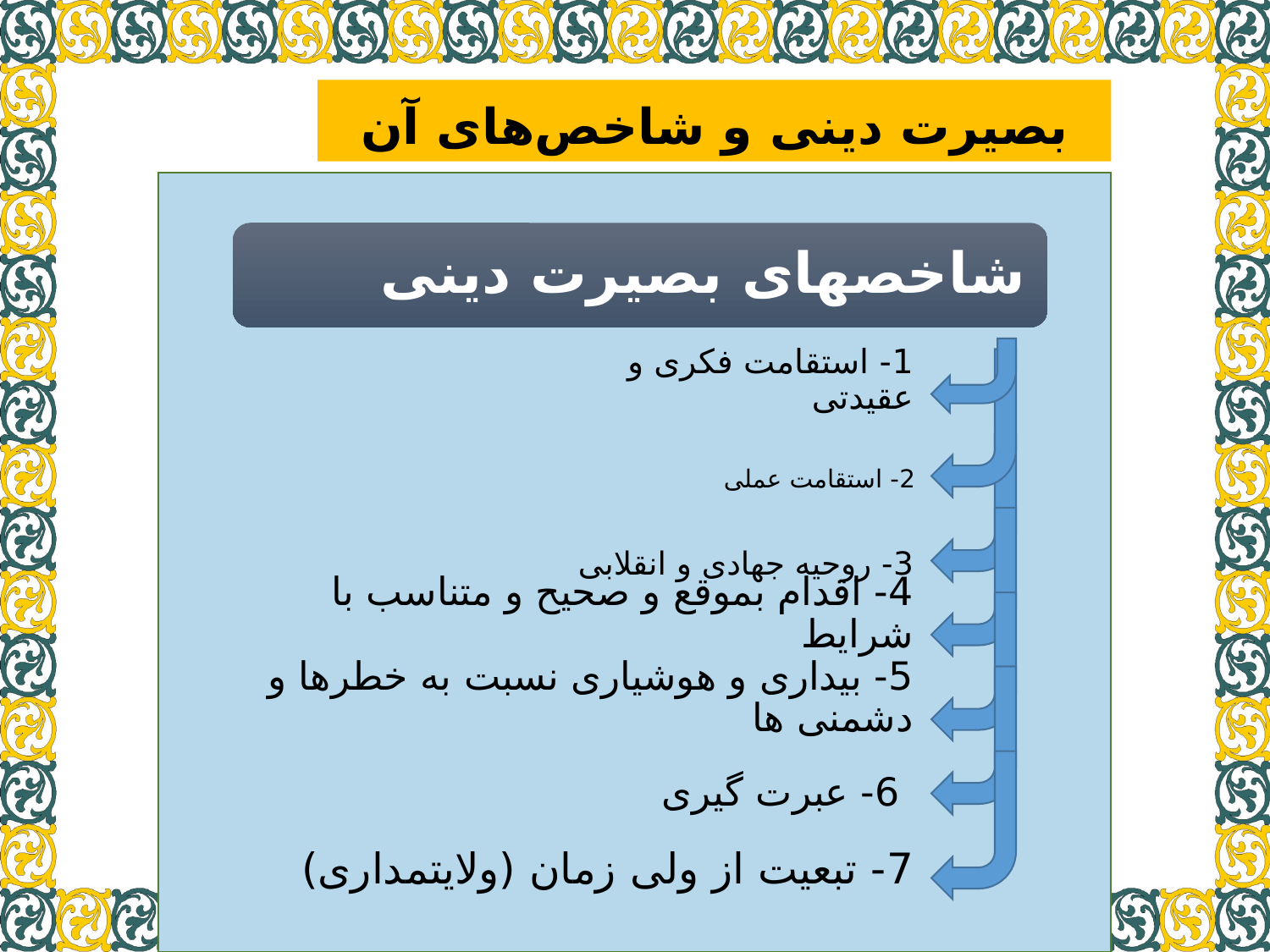

بصیرت دینی و شاخص‌های آن

شاخصهای بصیرت دینی

1- استقامت فکری و عقیدتی

2- استقامت عملی

3- روحیه جهادی و انقلابی
4- اقدام بموقع و صحیح و متناسب با شرایط

5- بیداری و هوشیاری نسبت به خطرها و دشمنی ها
6- عبرت گیری

7- تبعیت از ولی زمان (ولایتمداری)